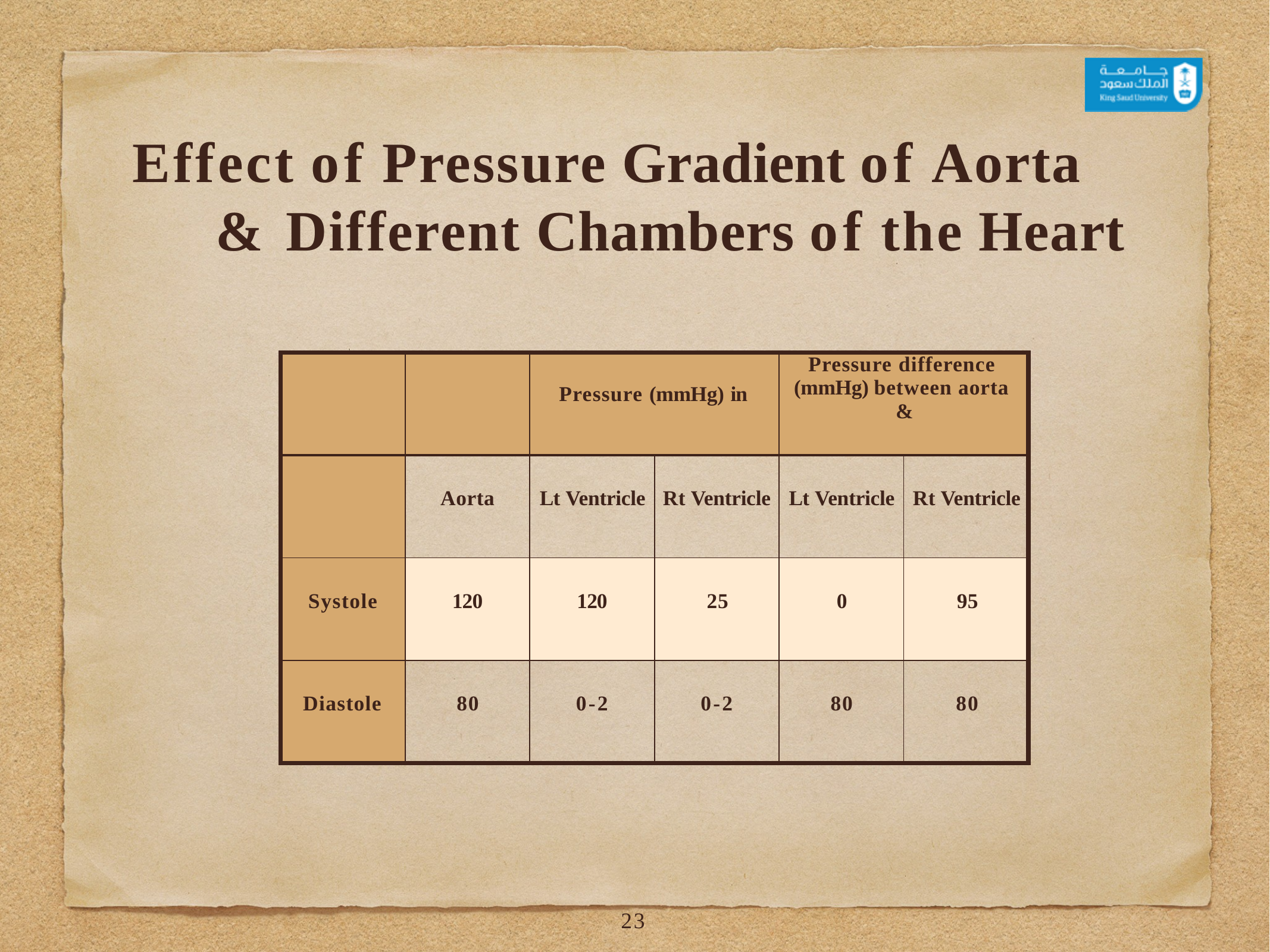

# Effect of Pressure Gradient of Aorta &  Different Chambers of the Heart
|  |  | Pressure (mmHg) in |  | Pressure difference (mmHg) between aorta & |  |
| --- | --- | --- | --- | --- | --- |
|  | Aorta | Lt Ventricle | Rt Ventricle | Lt Ventricle | Rt Ventricle |
| Systole | 120 | 120 | 25 | 0 | 95 |
| Diastole | 80 | 0-2 | 0-2 | 80 | 80 |
23